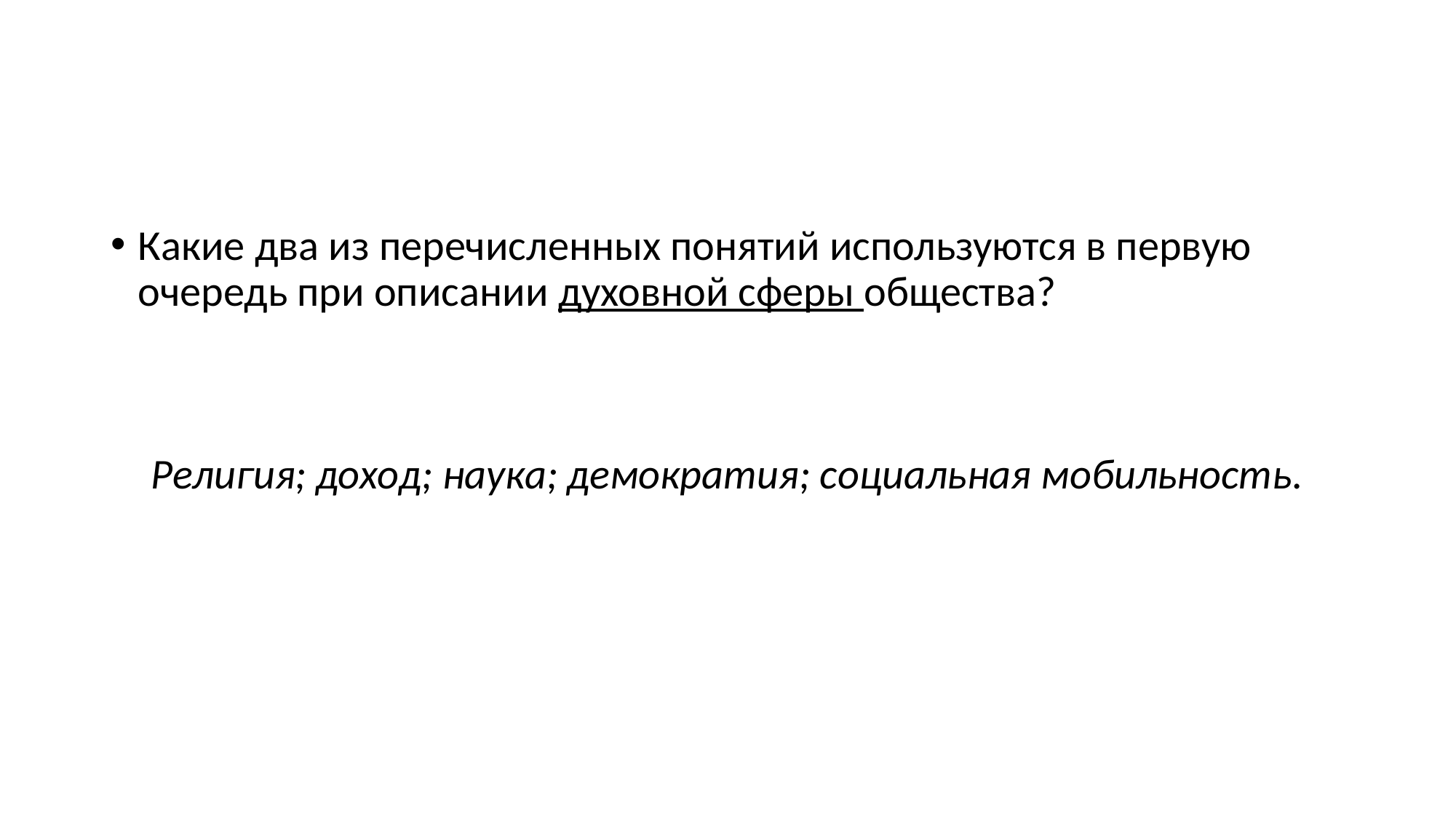

#
Какие два из перечисленных понятий используются в первую очередь при описании духовной сферы общества?

Религия; доход; наука; демократия; социальная мобильность.